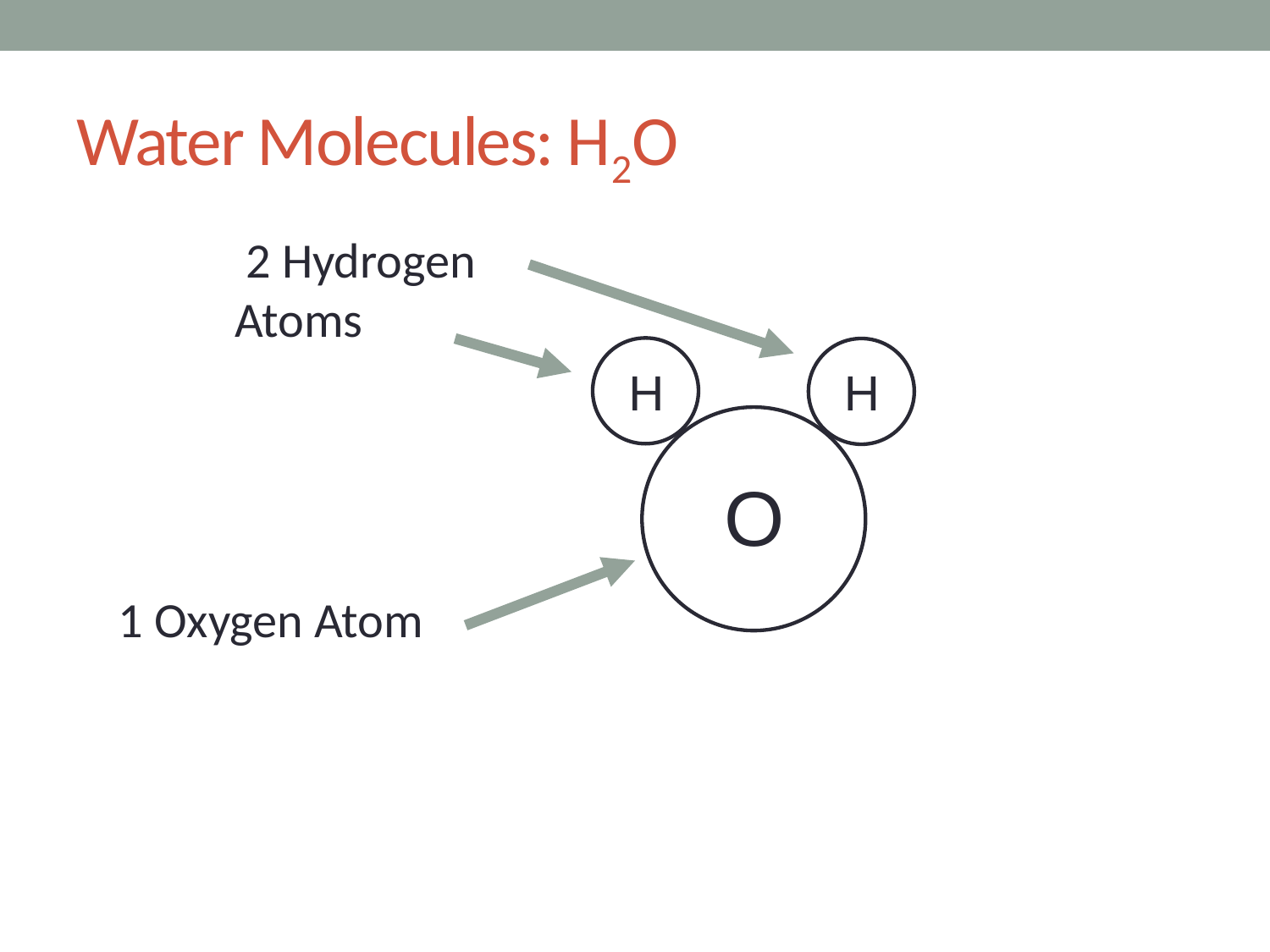

# Water Molecules: H2O

 2 Hydrogen Atoms

H
H
O
1 Oxygen Atom